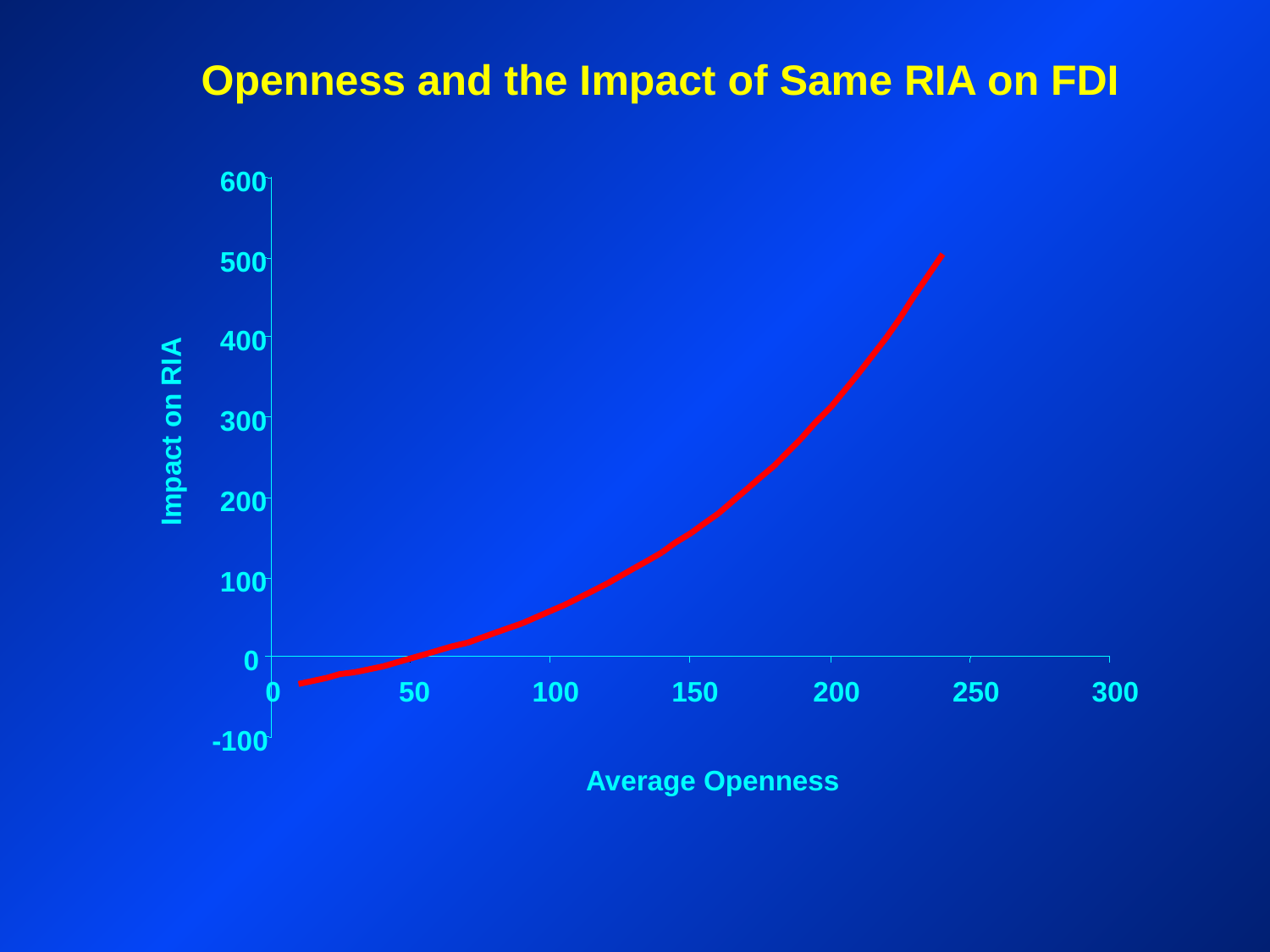

Openness and the Impact of Same RIA on FDI
600

500

400

300

Impact on RIA

200

100

0

0
50
100
150
200
250
300

-100

Average Openness